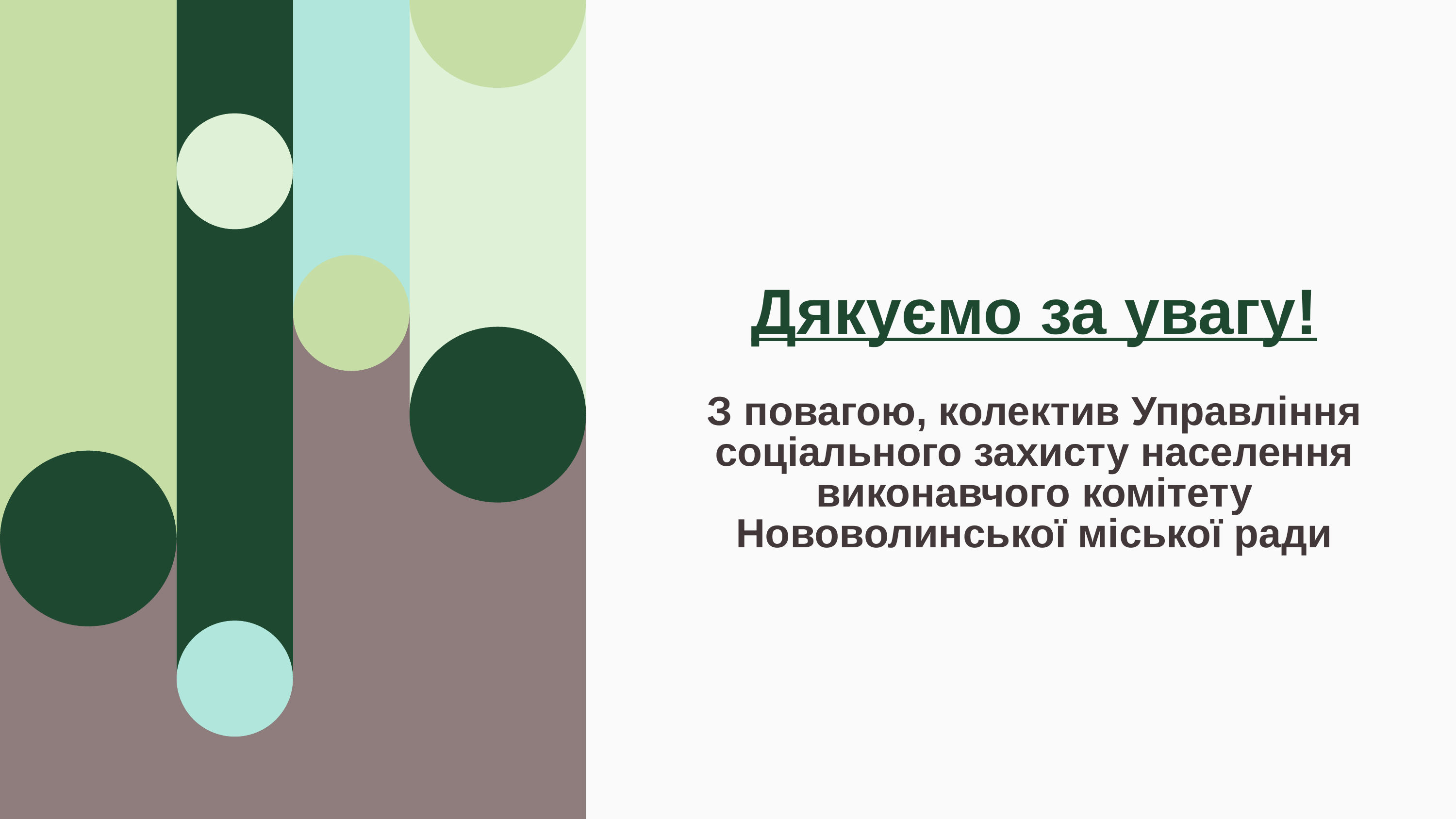

Дякуємо за увагу!
З повагою, колектив Управління соціального захисту населення виконавчого комітету Нововолинської міської ради